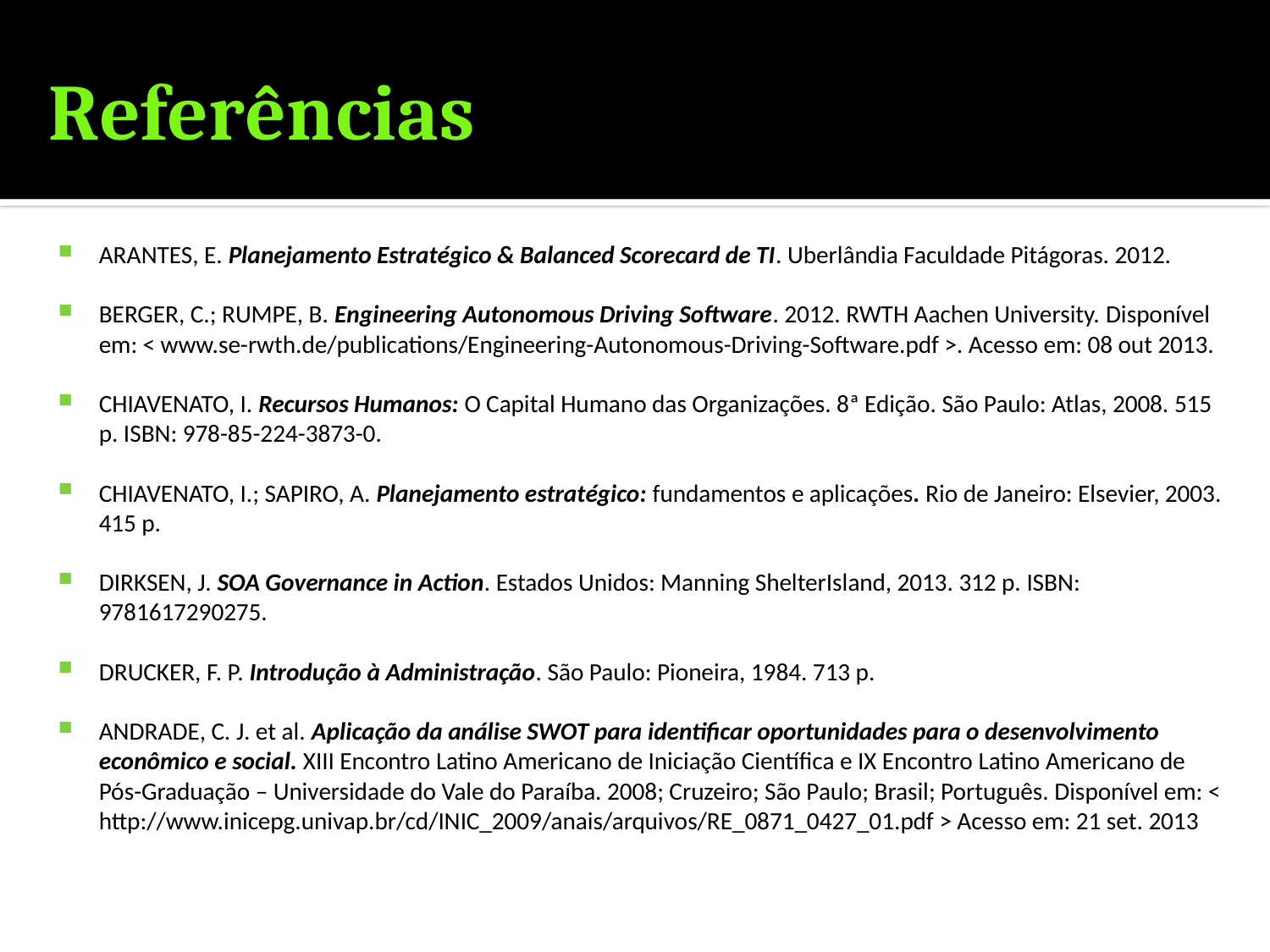

# Referências
ARANTES, E. Planejamento Estratégico & Balanced Scorecard de TI. Uberlândia Faculdade Pitágoras. 2012.

BERGER, C.; RUMPE, B. Engineering Autonomous Driving Software. 2012. RWTH Aachen University. Disponível em: < www.se-rwth.de/publications/Engineering-Autonomous-Driving-Software.pdf >. Acesso em: 08 out 2013.

CHIAVENATO, I. Recursos Humanos: O Capital Humano das Organizações. 8ª Edição. São Paulo: Atlas, 2008. 515 p. ISBN: 978-85-224-3873-0.

CHIAVENATO, I.; SAPIRO, A. Planejamento estratégico: fundamentos e aplicações. Rio de Janeiro: Elsevier, 2003. 415 p.

DIRKSEN, J. SOA Governance in Action. Estados Unidos: Manning ShelterIsland, 2013. 312 p. ISBN: 9781617290275.

DRUCKER, F. P. Introdução à Administração. São Paulo: Pioneira, 1984. 713 p.

ANDRADE, C. J. et al. Aplicação da análise SWOT para identificar oportunidades para o desenvolvimento econômico e social. XIII Encontro Latino Americano de Iniciação Científica e IX Encontro Latino Americano de Pós-Graduação – Universidade do Vale do Paraíba. 2008; Cruzeiro; São Paulo; Brasil; Português. Disponível em: < http://www.inicepg.univap.br/cd/INIC_2009/anais/arquivos/RE_0871_0427_01.pdf > Acesso em: 21 set. 2013